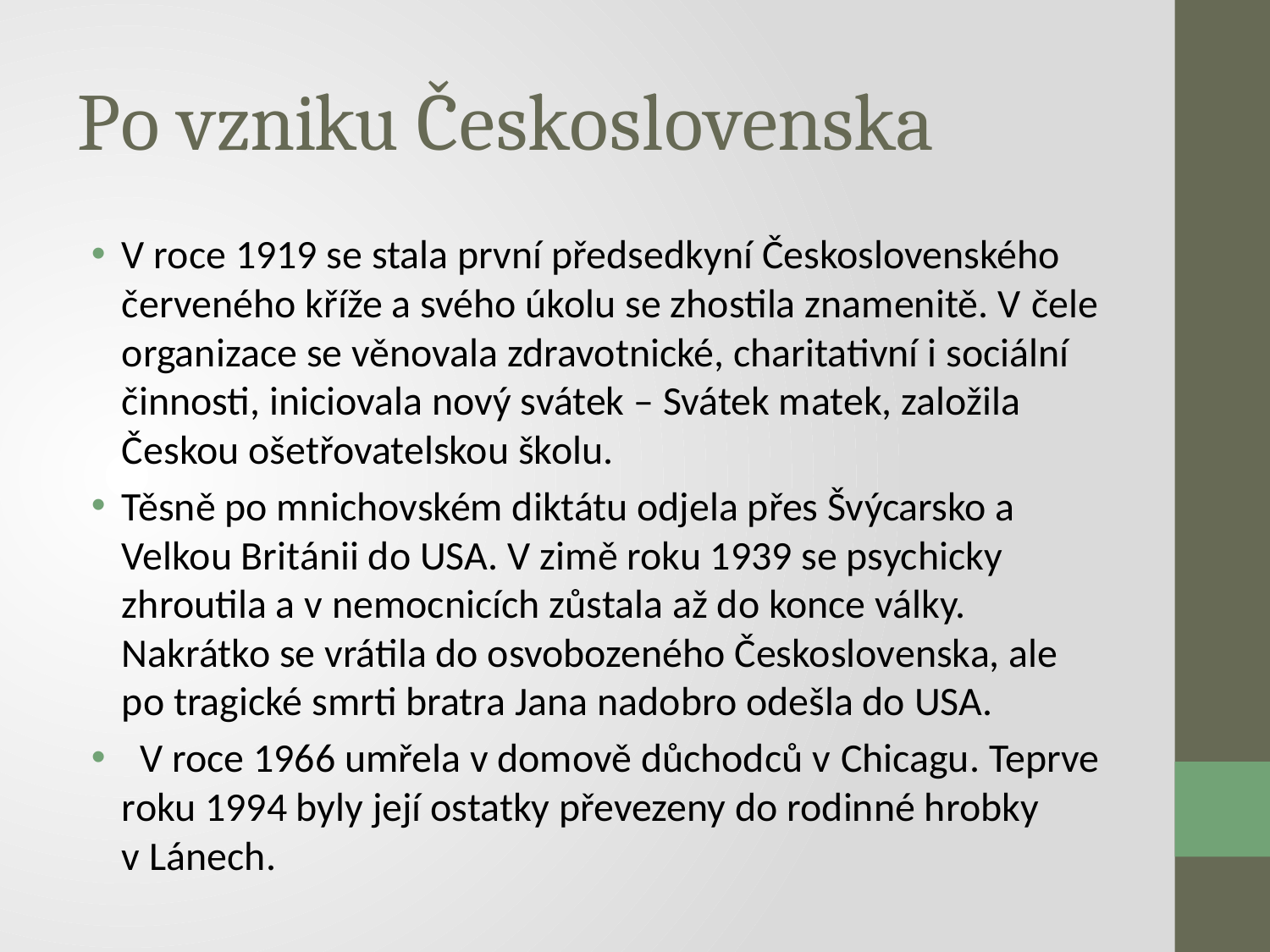

# Po vzniku Československa
V roce 1919 se stala první předsedkyní Československého červeného kříže a svého úkolu se zhostila znamenitě. V čele organizace se věnovala zdravotnické, charitativní i sociální činnosti, iniciovala nový svátek – Svátek matek, založila Českou ošetřovatelskou školu.
Těsně po mnichovském diktátu odjela přes Švýcarsko a Velkou Británii do USA. V zimě roku 1939 se psychicky zhroutila a v nemocnicích zůstala až do konce války. Nakrátko se vrátila do osvobozeného Československa, ale po tragické smrti bratra Jana nadobro odešla do USA.
  V roce 1966 umřela v domově důchodců v Chicagu. Teprve roku 1994 byly její ostatky převezeny do rodinné hrobky v Lánech.